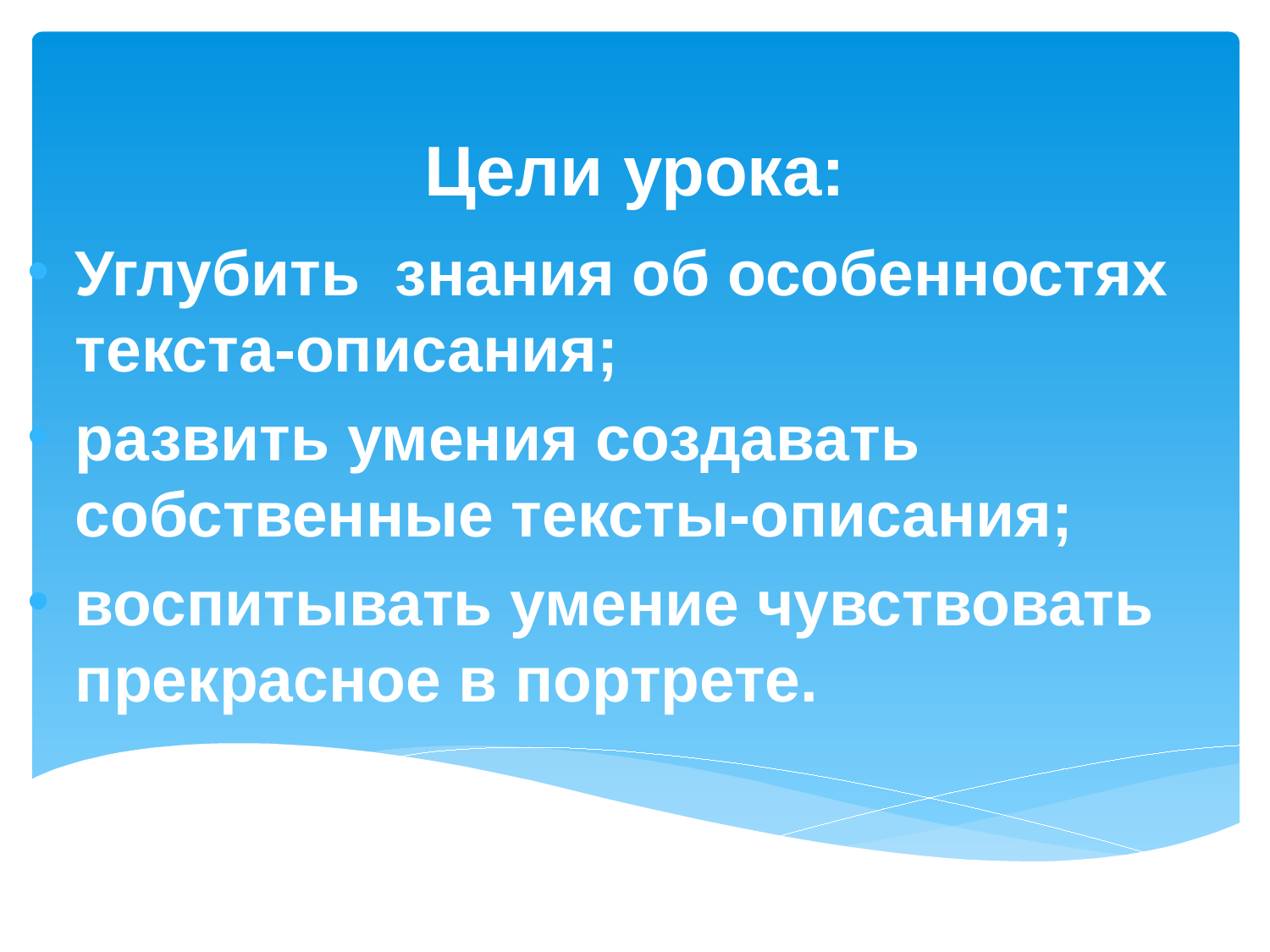

# Цели урока:
Углубить  знания об особенностях текста-описания;
развить умения создавать собственные тексты-описания;
воспитывать умение чувствовать прекрасное в портрете.